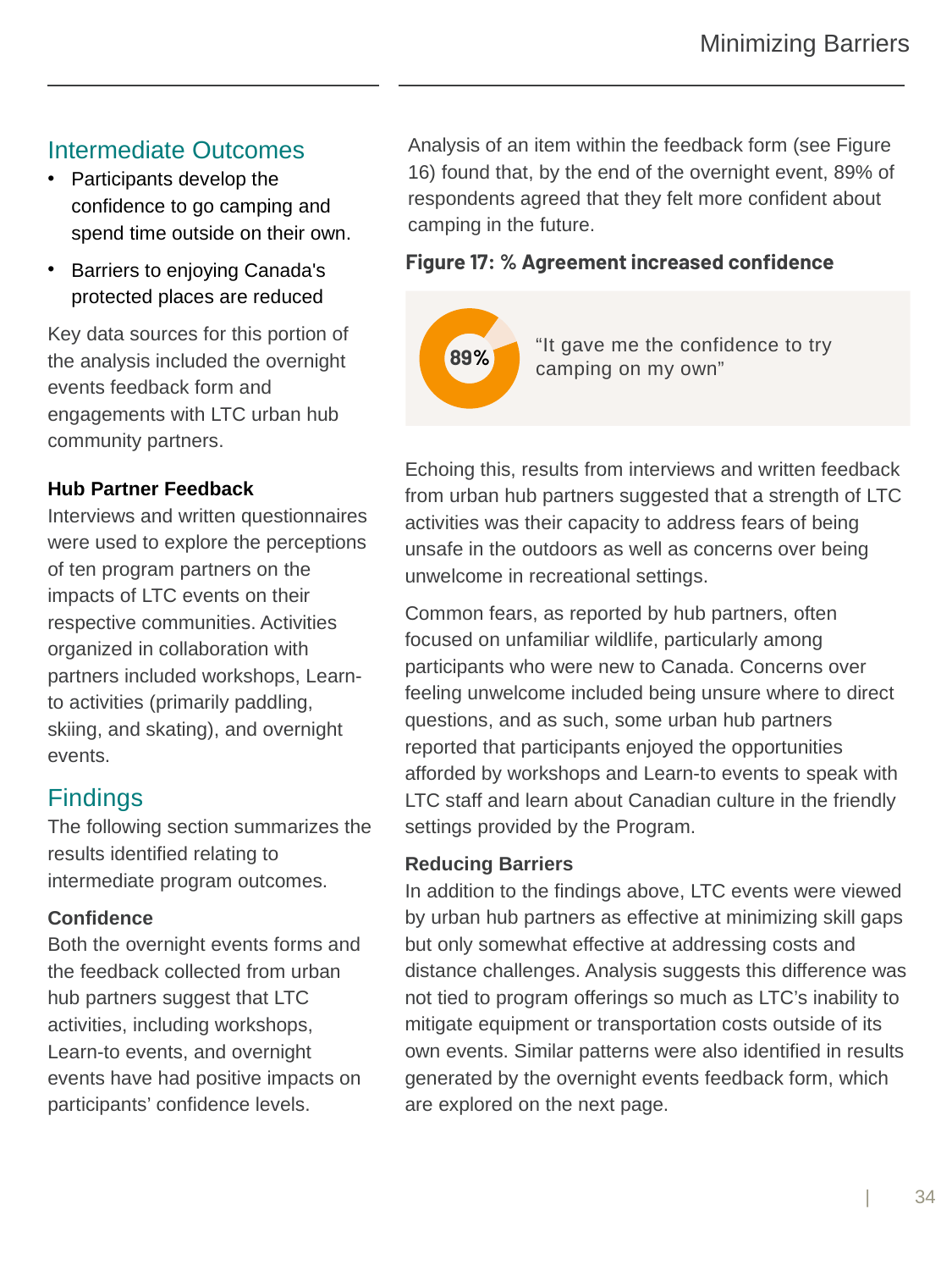

# Minimizing Barriers
Intermediate Outcomes
Participants develop the confidence to go camping and spend time outside on their own.
Barriers to enjoying Canada's protected places are reduced
Key data sources for this portion of the analysis included the overnight events feedback form and engagements with LTC urban hub community partners.
Hub Partner Feedback
Interviews and written questionnaires were used to explore the perceptions of ten program partners on the impacts of LTC events on their respective communities. Activities organized in collaboration with partners included workshops, Learn-to activities (primarily paddling, skiing, and skating), and overnight events.
Findings
The following section summarizes the results identified relating to intermediate program outcomes.
Confidence
Both the overnight events forms and the feedback collected from urban hub partners suggest that LTC activities, including workshops, Learn-to events, and overnight events have had positive impacts on participants’ confidence levels.

Analysis of an item within the feedback form (see Figure 16) found that, by the end of the overnight event, 89% of respondents agreed that they felt more confident about camping in the future.
Figure 17: % Agreement increased confidence

### Chart

| Category |  |
|---|---|
| Strongly Agree | 0.898360655737705 |
| Other | 0.09508196721311475 |
“It gave me the confidence to try camping on my own”
89%

Echoing this, results from interviews and written feedback from urban hub partners suggested that a strength of LTC activities was their capacity to address fears of being unsafe in the outdoors as well as concerns over being unwelcome in recreational settings.
Common fears, as reported by hub partners, often focused on unfamiliar wildlife, particularly among participants who were new to Canada. Concerns over feeling unwelcome included being unsure where to direct questions, and as such, some urban hub partners reported that participants enjoyed the opportunities afforded by workshops and Learn-to events to speak with LTC staff and learn about Canadian culture in the friendly settings provided by the Program.
Reducing Barriers
In addition to the findings above, LTC events were viewed by urban hub partners as effective at minimizing skill gaps but only somewhat effective at addressing costs and distance challenges. Analysis suggests this difference was not tied to program offerings so much as LTC’s inability to mitigate equipment or transportation costs outside of its own events. Similar patterns were also identified in results generated by the overnight events feedback form, which are explored on the next page.